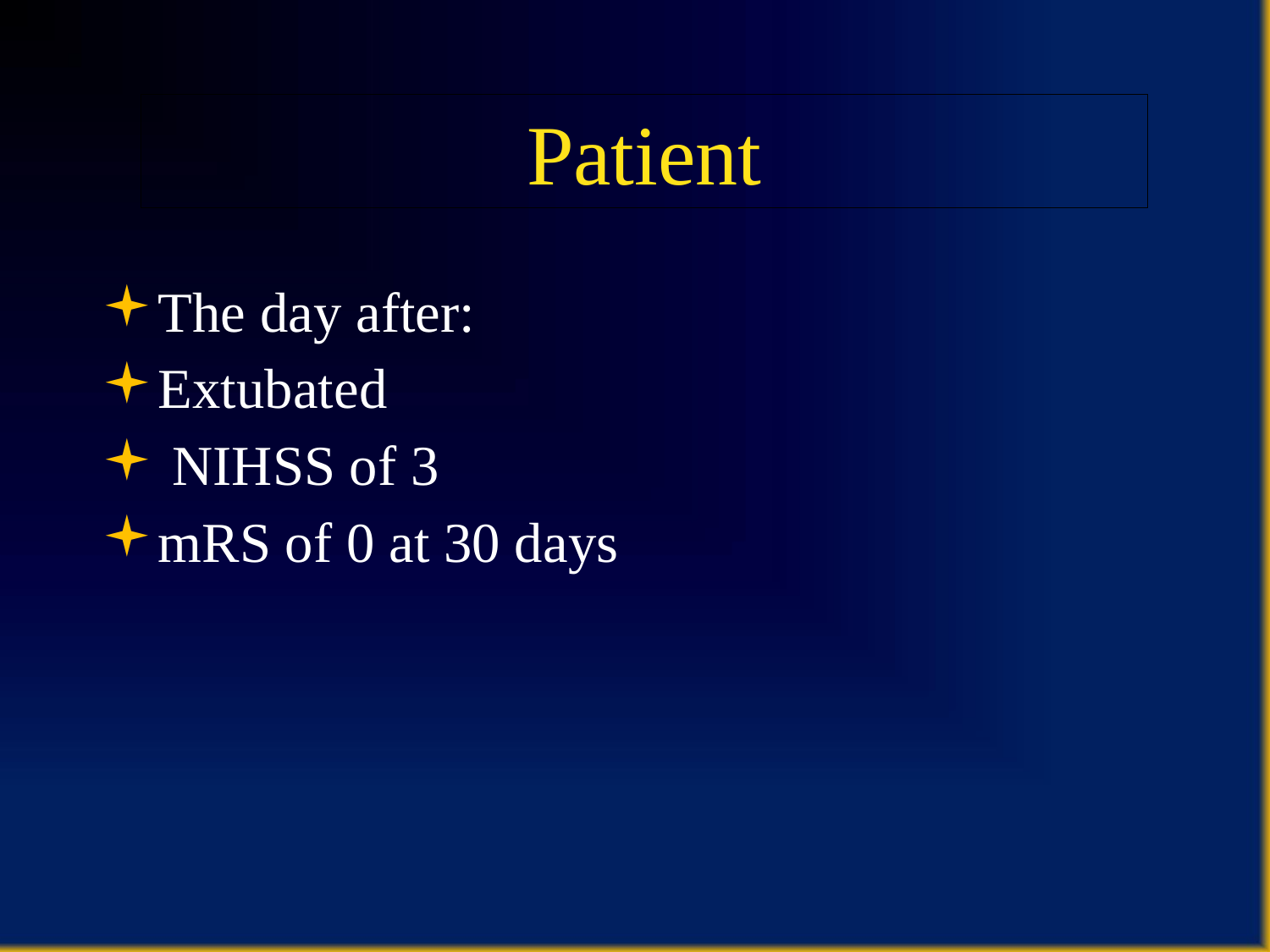

Patient
The day after:
Extubated
 NIHSS of 3
mRS of 0 at 30 days